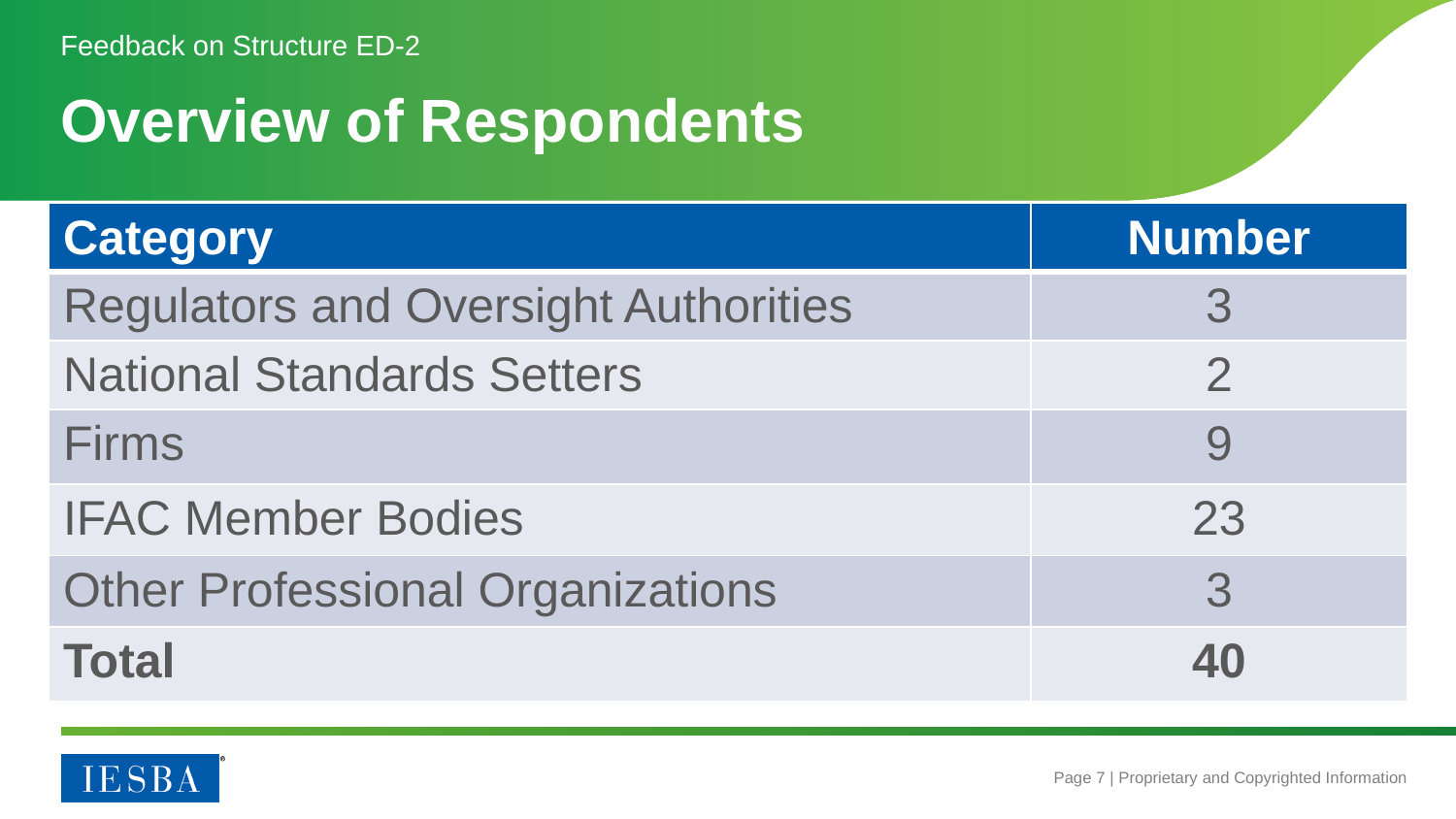

Feedback on Structure ED-2
# Overview of Respondents
| Category | Number |
| --- | --- |
| Regulators and Oversight Authorities | 3 |
| National Standards Setters | 2 |
| Firms | 9 |
| IFAC Member Bodies | 23 |
| Other Professional Organizations | 3 |
| Total | 40 |